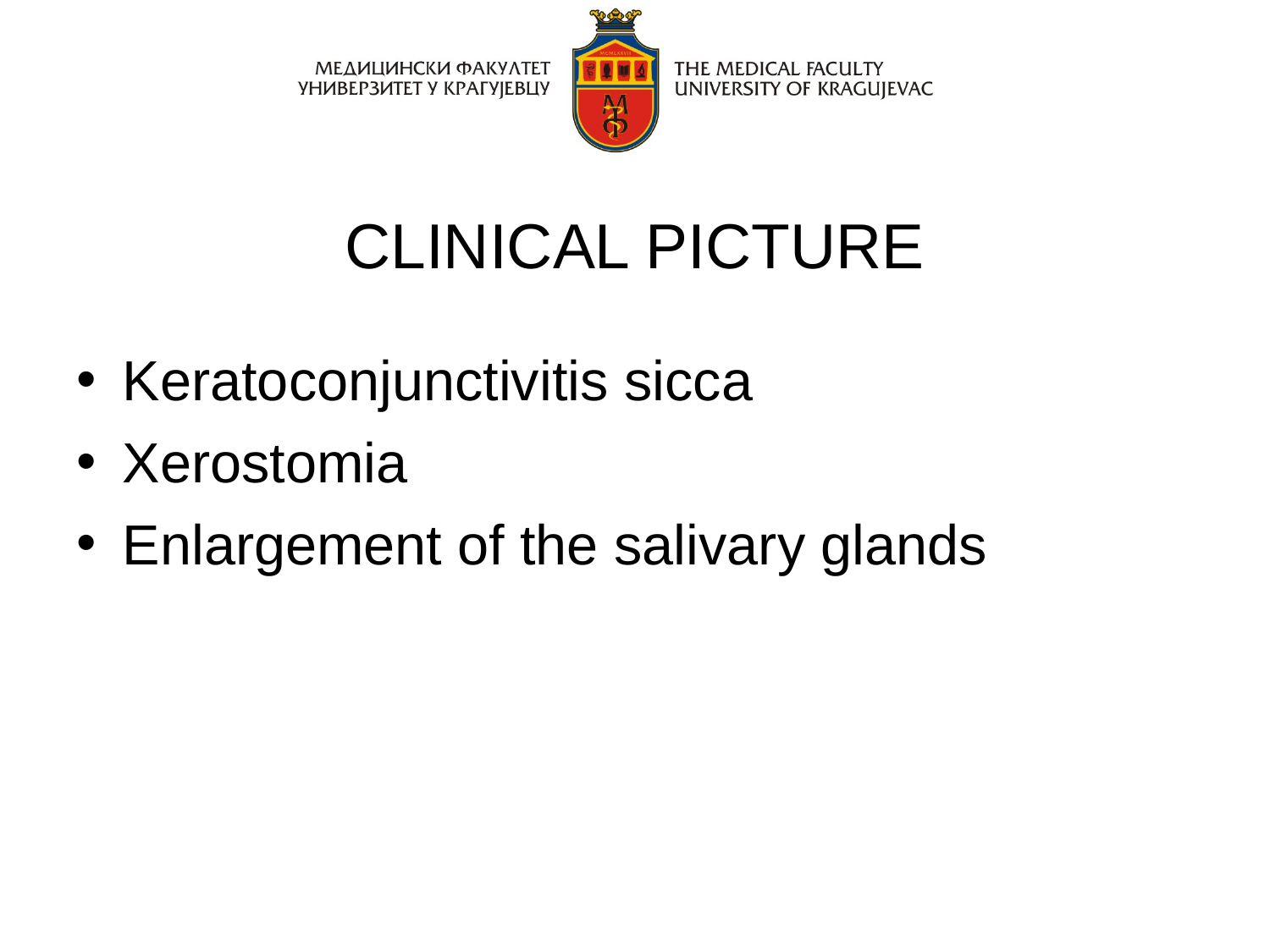

CLINICAL PICTURE
Keratoconjunctivitis sicca
Xerostomia
Enlargement of the salivary glands